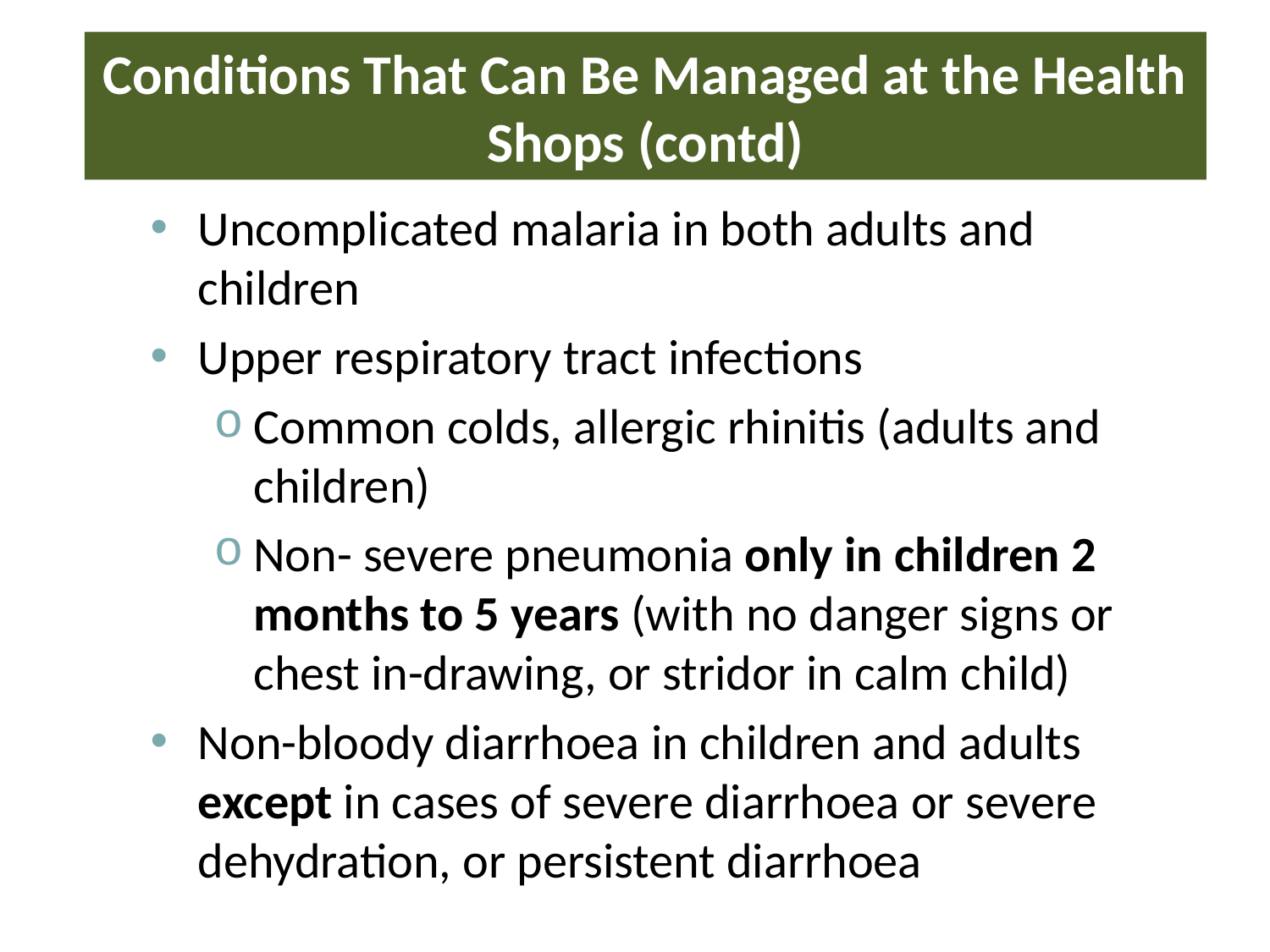

# Conditions That Can Be Managed at the Health Shops (contd)
Uncomplicated malaria in both adults and children
Upper respiratory tract infections
Common colds, allergic rhinitis (adults and children)
Non- severe pneumonia only in children 2 months to 5 years (with no danger signs or chest in-drawing, or stridor in calm child)
Non-bloody diarrhoea in children and adults except in cases of severe diarrhoea or severe dehydration, or persistent diarrhoea